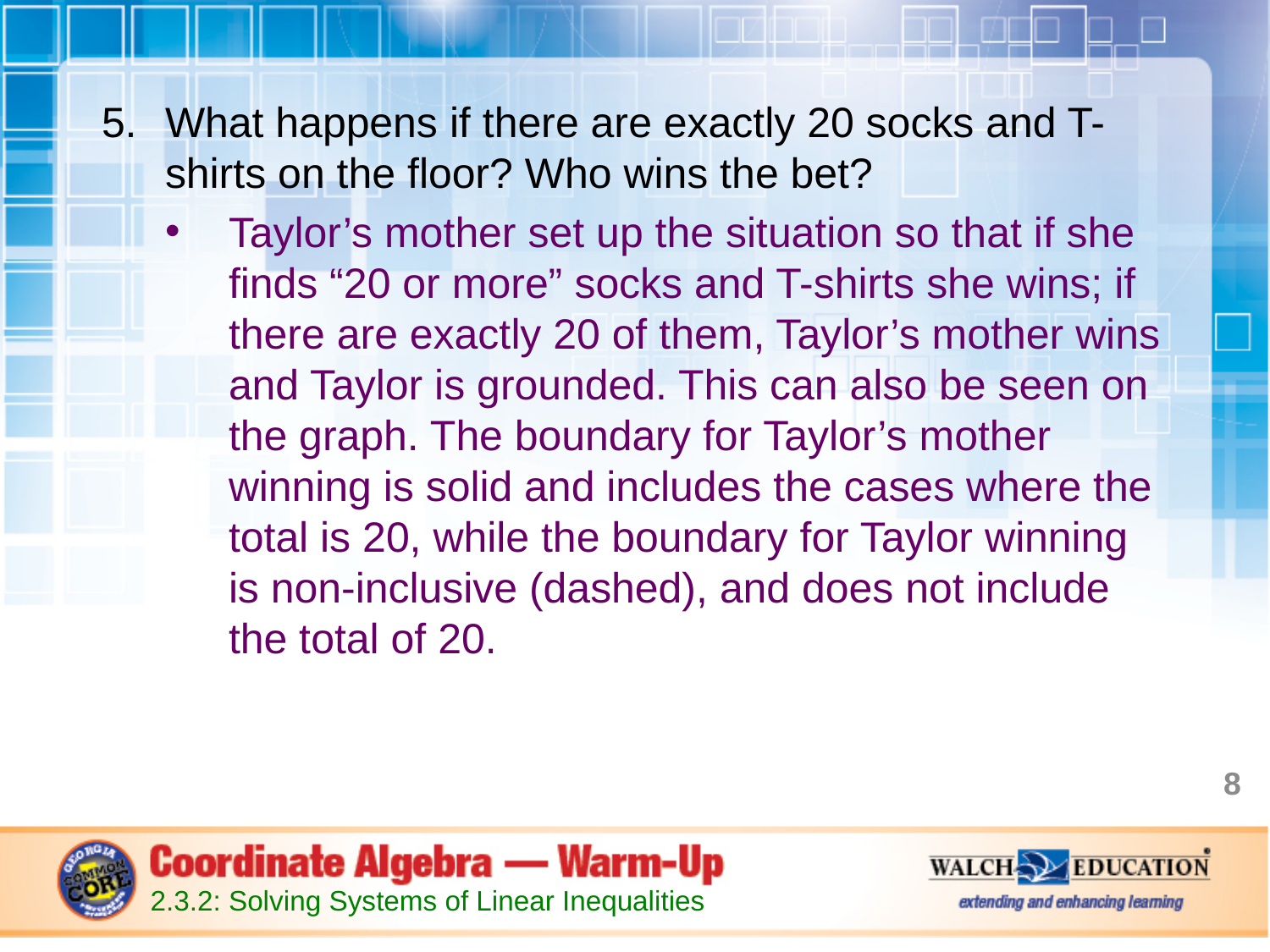

What happens if there are exactly 20 socks and T-shirts on the floor? Who wins the bet?
Taylor’s mother set up the situation so that if she finds “20 or more” socks and T-shirts she wins; if there are exactly 20 of them, Taylor’s mother wins and Taylor is grounded. This can also be seen on the graph. The boundary for Taylor’s mother winning is solid and includes the cases where the total is 20, while the boundary for Taylor winning is non-inclusive (dashed), and does not include the total of 20.
8
2.3.2: Solving Systems of Linear Inequalities